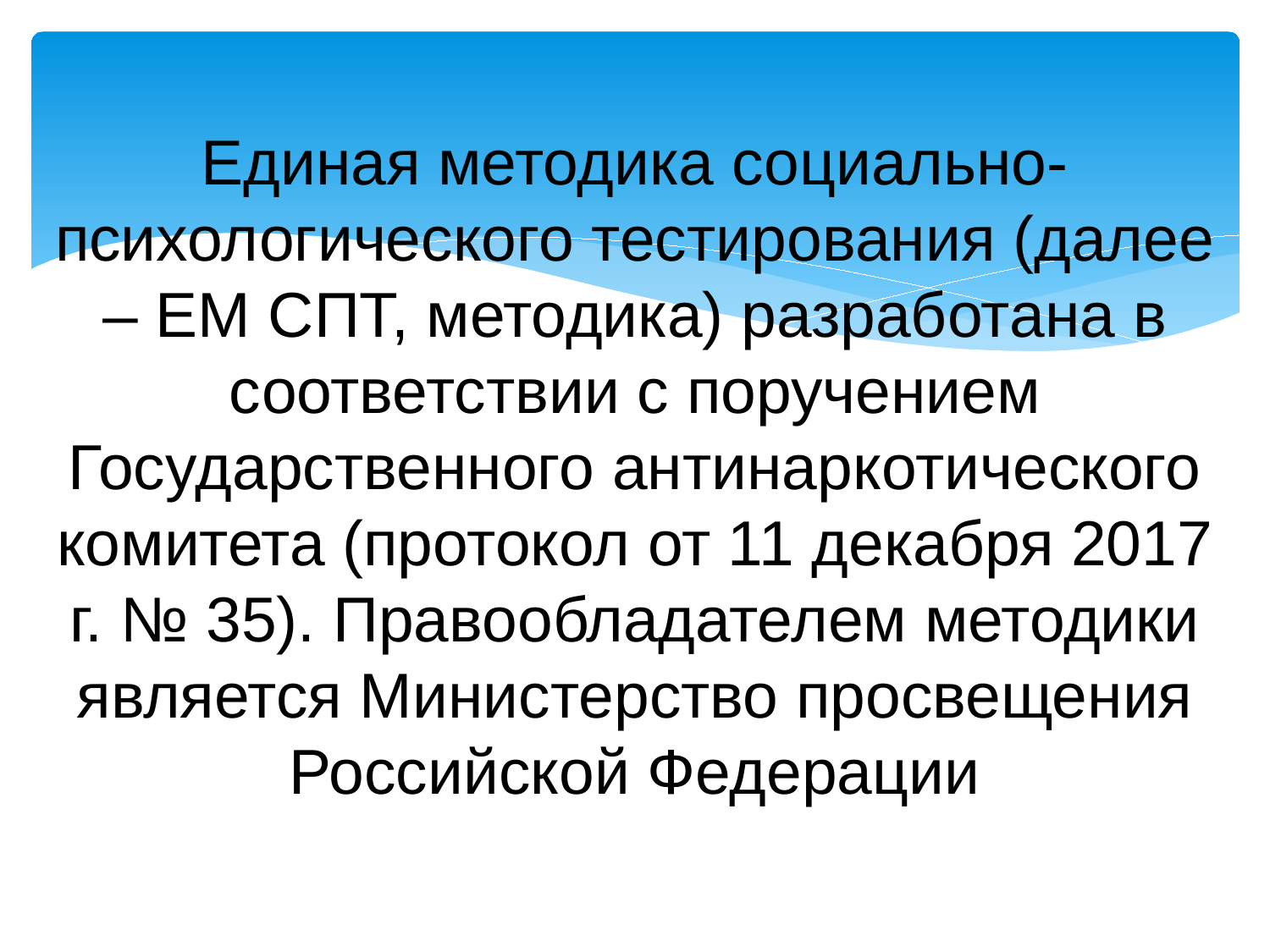

Единая методика социально-психологического тестирования (далее – ЕМ СПТ, методика) разработана в соответствии с поручением Государственного антинаркотического комитета (протокол от 11 декабря 2017 г. № 35). Правообладателем методики является Министерство просвещения Российской Федерации